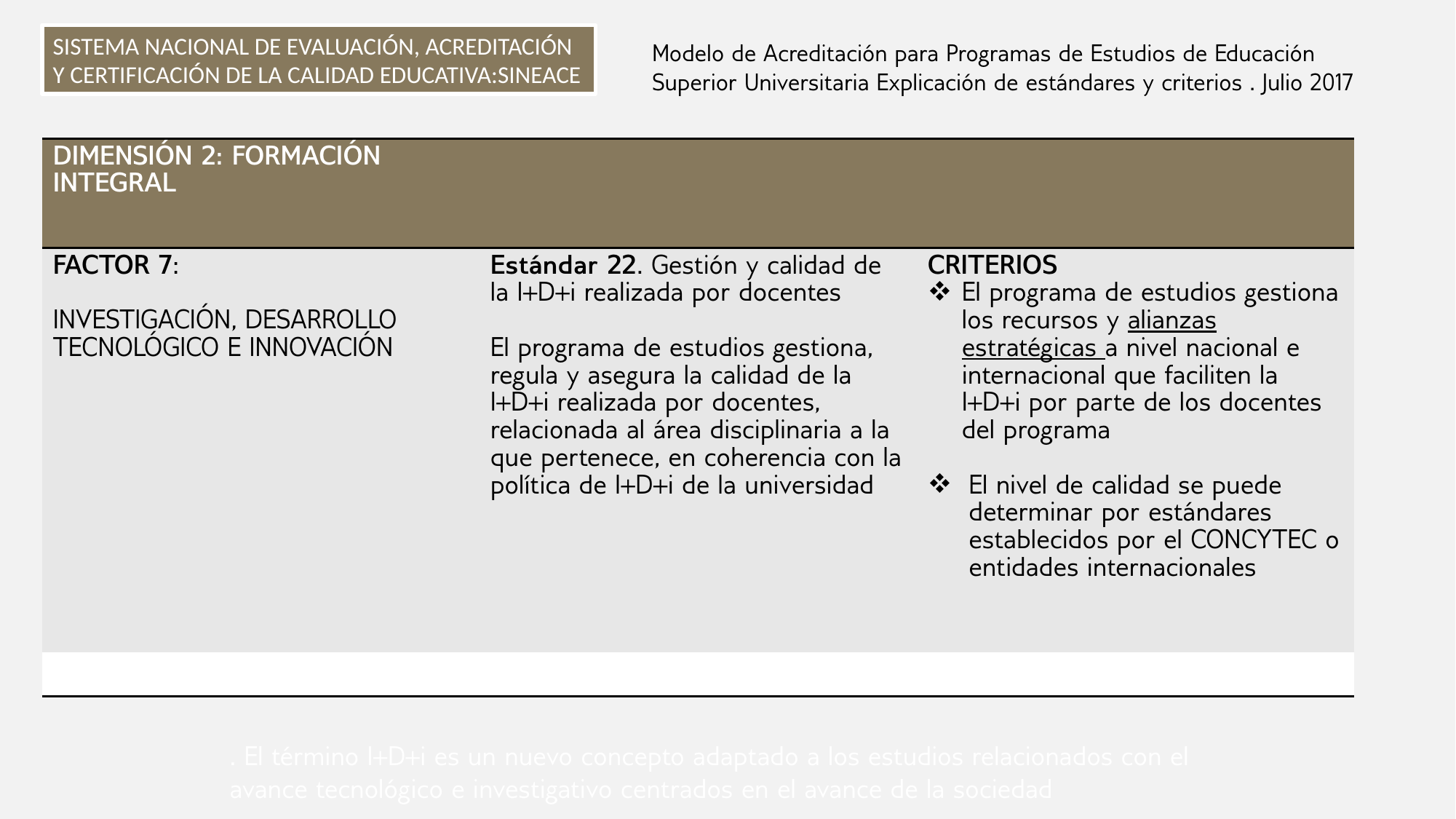

SISTEMA NACIONAL DE EVALUACIÓN, ACREDITACIÓN Y CERTIFICACIÓN DE LA CALIDAD EDUCATIVA:SINEACE
Modelo de Acreditación para Programas de Estudios de Educación Superior Universitaria Explicación de estándares y criterios . Julio 2017
| DIMENSIÓN 2: FORMACIÓN INTEGRAL |  |  |
| --- | --- | --- |
| FACTOR 7: INVESTIGACIÓN, DESARROLLO TECNOLÓGICO E INNOVACIÓN | Estándar 22. Gestión y calidad de la I+D+i realizada por docentes El programa de estudios gestiona, regula y asegura la calidad de la I+D+i realizada por docentes, relacionada al área disciplinaria a la que pertenece, en coherencia con la política de I+D+i de la universidad | CRITERIOS El programa de estudios gestiona los recursos y alianzas estratégicas a nivel nacional e internacional que faciliten la I+D+i por parte de los docentes del programa El nivel de calidad se puede determinar por estándares establecidos por el CONCYTEC o entidades internacionales |
|  |  |  |
. El término I+D+i es un nuevo concepto adaptado a los estudios relacionados con el avance tecnológico e investigativo centrados en el avance de la sociedad